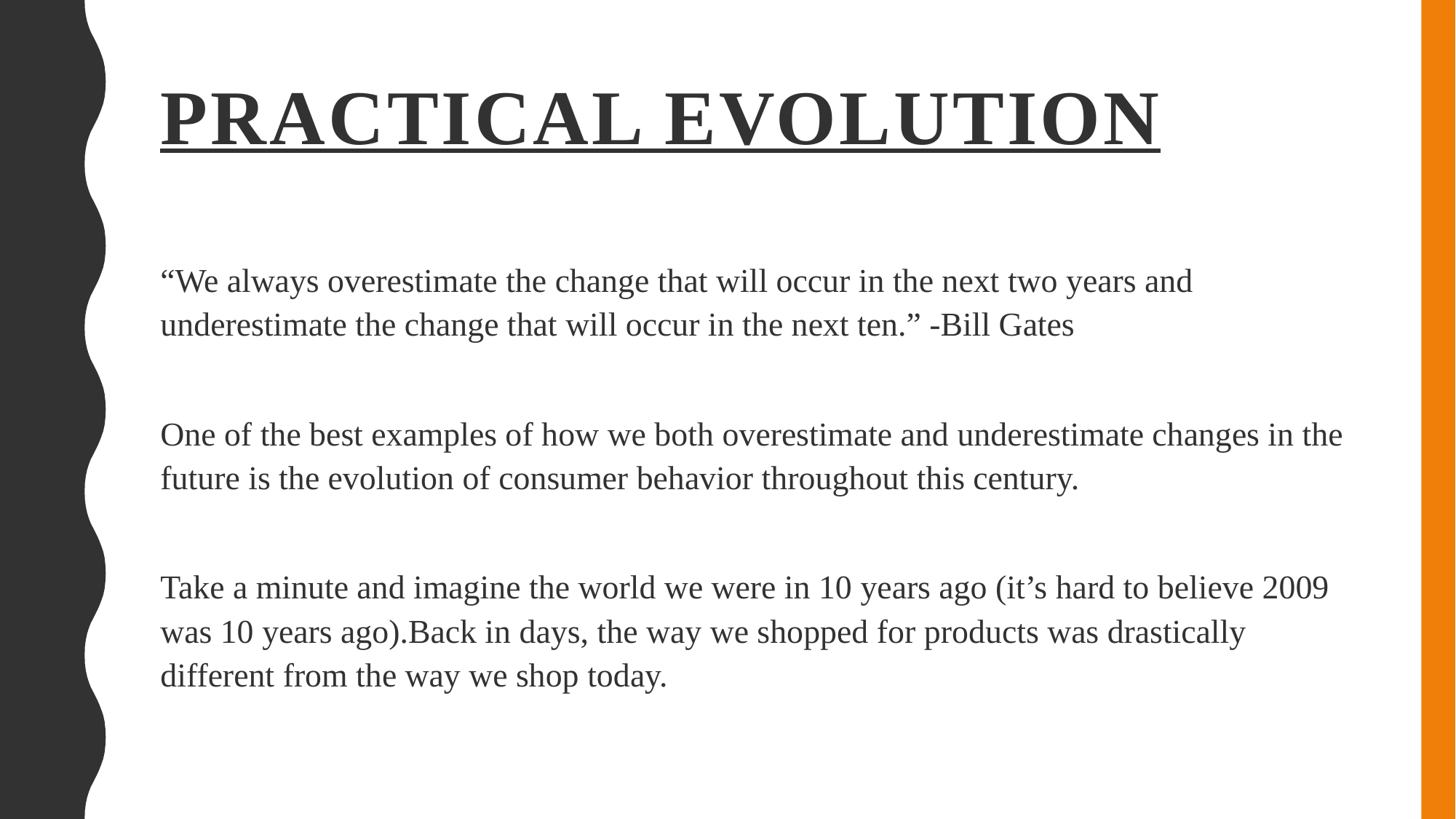

# Practical evolution
“We always overestimate the change that will occur in the next two years and underestimate the change that will occur in the next ten.” -Bill Gates

One of the best examples of how we both overestimate and underestimate changes in the future is the evolution of consumer behavior throughout this century.

Take a minute and imagine the world we were in 10 years ago (it’s hard to believe 2009 was 10 years ago).Back in days, the way we shopped for products was drastically different from the way we shop today.